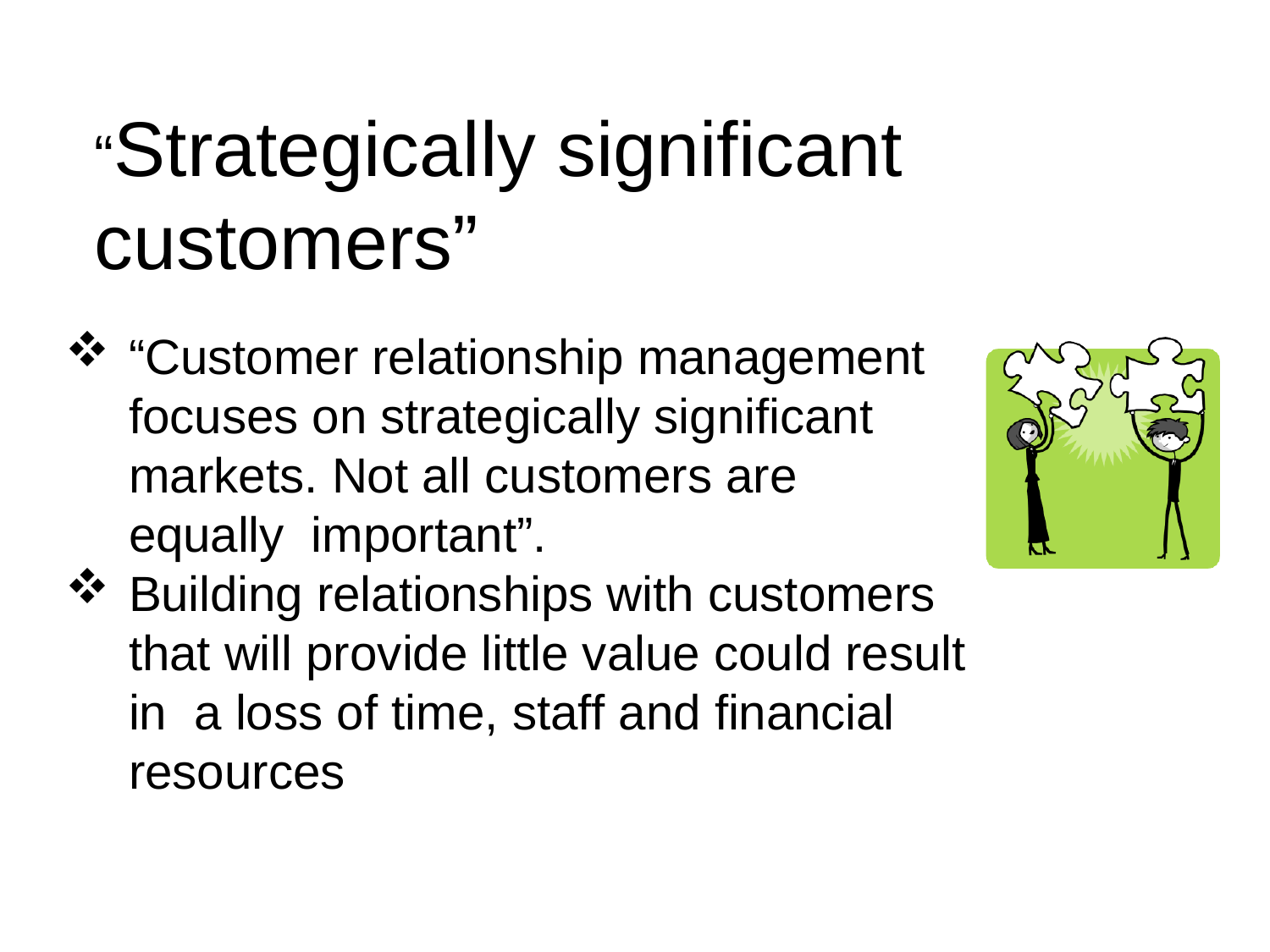

# “Strategically significant customers”
“Customer relationship management  focuses on strategically significant  markets. Not all customers are equally  important”.
Building relationships with customers  that will provide little value could result in  a loss of time, staff and financial  resources